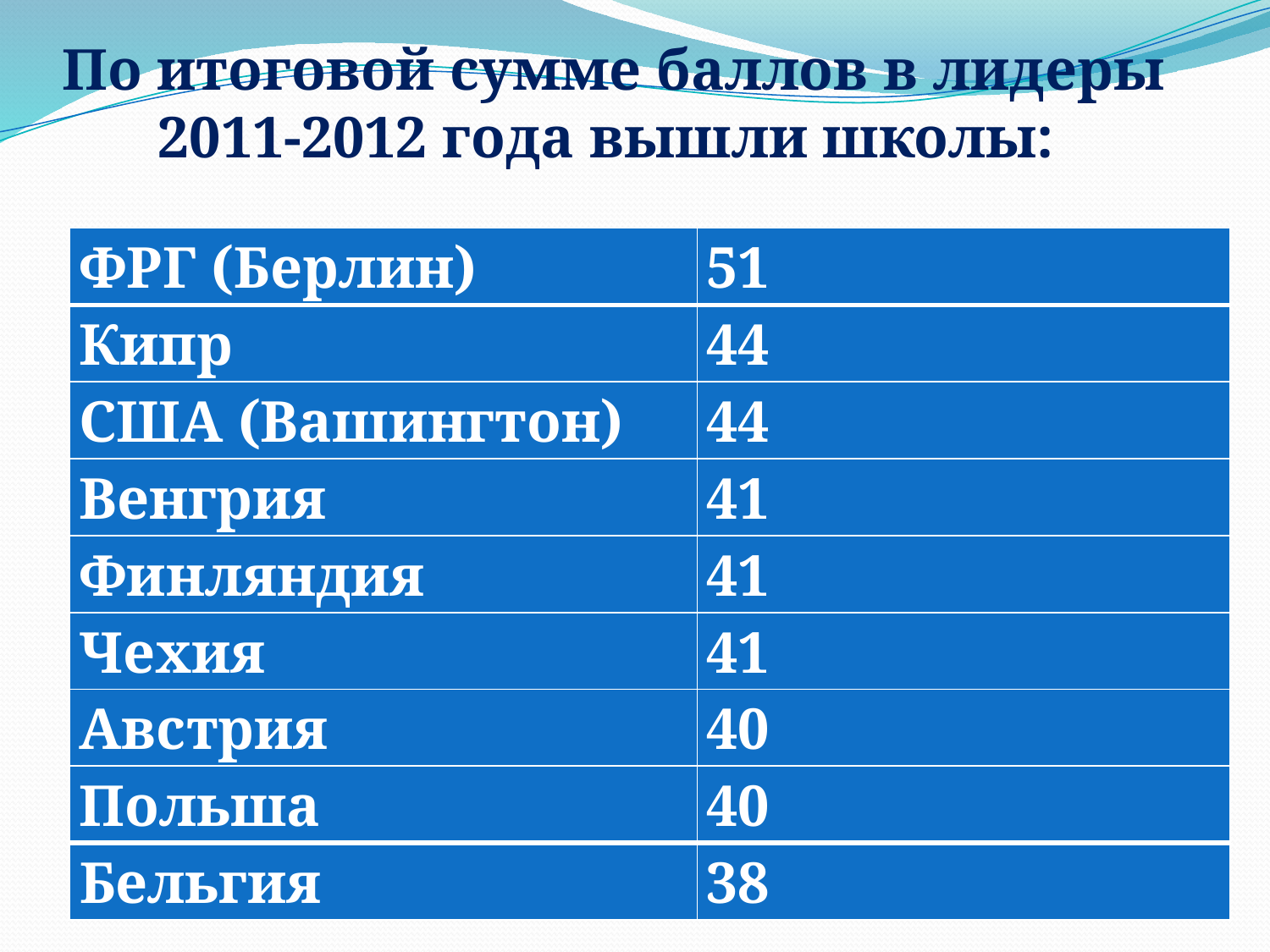

По итоговой сумме баллов в лидеры 2011-2012 года вышли школы:

| ФРГ (Берлин) | 51 |
| --- | --- |
| Кипр | 44 |
| США (Вашингтон) | 44 |
| Венгрия | 41 |
| Финляндия | 41 |
| Чехия | 41 |
| Австрия | 40 |
| Польша | 40 |
| Бельгия | 38 |